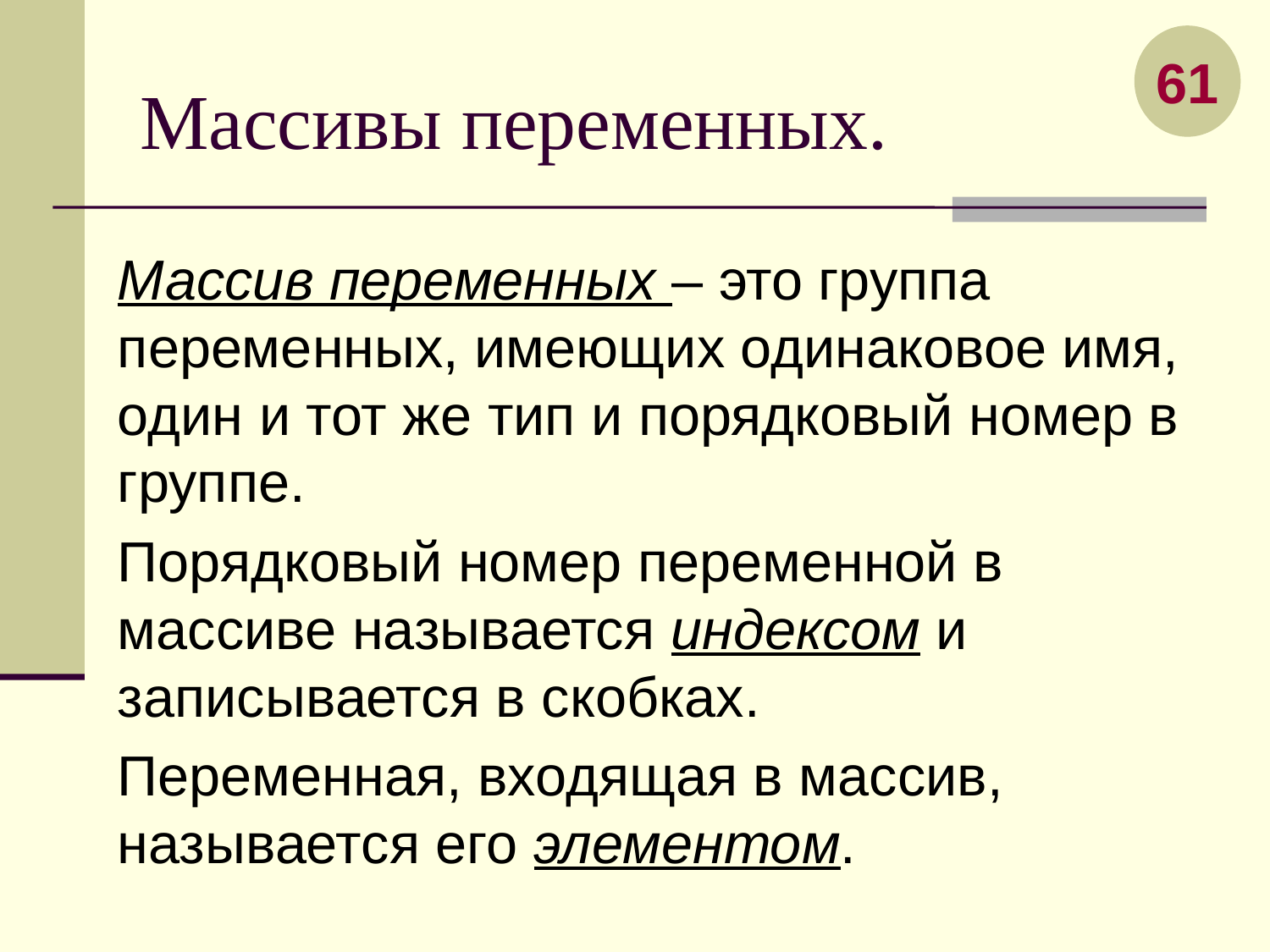

61
# Массивы переменных.
Массив переменных – это группа переменных, имеющих одинаковое имя, один и тот же тип и порядковый номер в группе.
Порядковый номер переменной в массиве называется индексом и записывается в скобках.
Переменная, входящая в массив, называется его элементом.